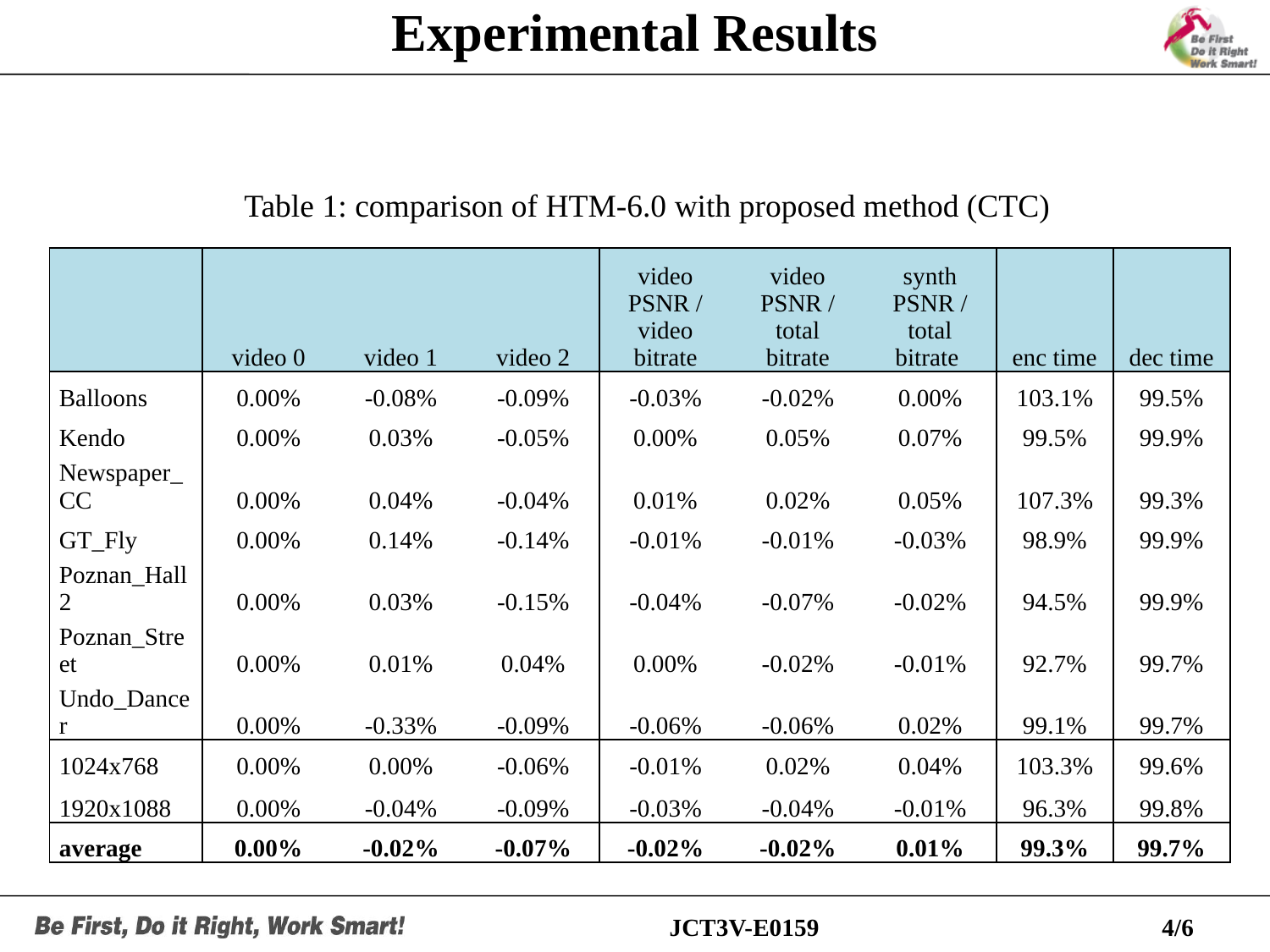

Experimental Results
Table 1: comparison of HTM-6.0 with proposed method (CTC)
|  | video 0 | video 1 | video 2 | video PSNR / video bitrate | video PSNR / total bitrate | synth PSNR / total bitrate | enc time | dec time |
| --- | --- | --- | --- | --- | --- | --- | --- | --- |
| Balloons | 0.00% | -0.08% | -0.09% | -0.03% | -0.02% | 0.00% | 103.1% | 99.5% |
| Kendo | 0.00% | 0.03% | -0.05% | 0.00% | 0.05% | 0.07% | 99.5% | 99.9% |
| Newspaper\_CC | 0.00% | 0.04% | -0.04% | 0.01% | 0.02% | 0.05% | 107.3% | 99.3% |
| GT\_Fly | 0.00% | 0.14% | -0.14% | -0.01% | -0.01% | -0.03% | 98.9% | 99.9% |
| Poznan\_Hall2 | 0.00% | 0.03% | -0.15% | -0.04% | -0.07% | -0.02% | 94.5% | 99.9% |
| Poznan\_Street | 0.00% | 0.01% | 0.04% | 0.00% | -0.02% | -0.01% | 92.7% | 99.7% |
| Undo\_Dancer | 0.00% | -0.33% | -0.09% | -0.06% | -0.06% | 0.02% | 99.1% | 99.7% |
| 1024x768 | 0.00% | 0.00% | -0.06% | -0.01% | 0.02% | 0.04% | 103.3% | 99.6% |
| 1920x1088 | 0.00% | -0.04% | -0.09% | -0.03% | -0.04% | -0.01% | 96.3% | 99.8% |
| average | 0.00% | -0.02% | -0.07% | -0.02% | -0.02% | 0.01% | 99.3% | 99.7% |
JCT3V-E0159
4/6